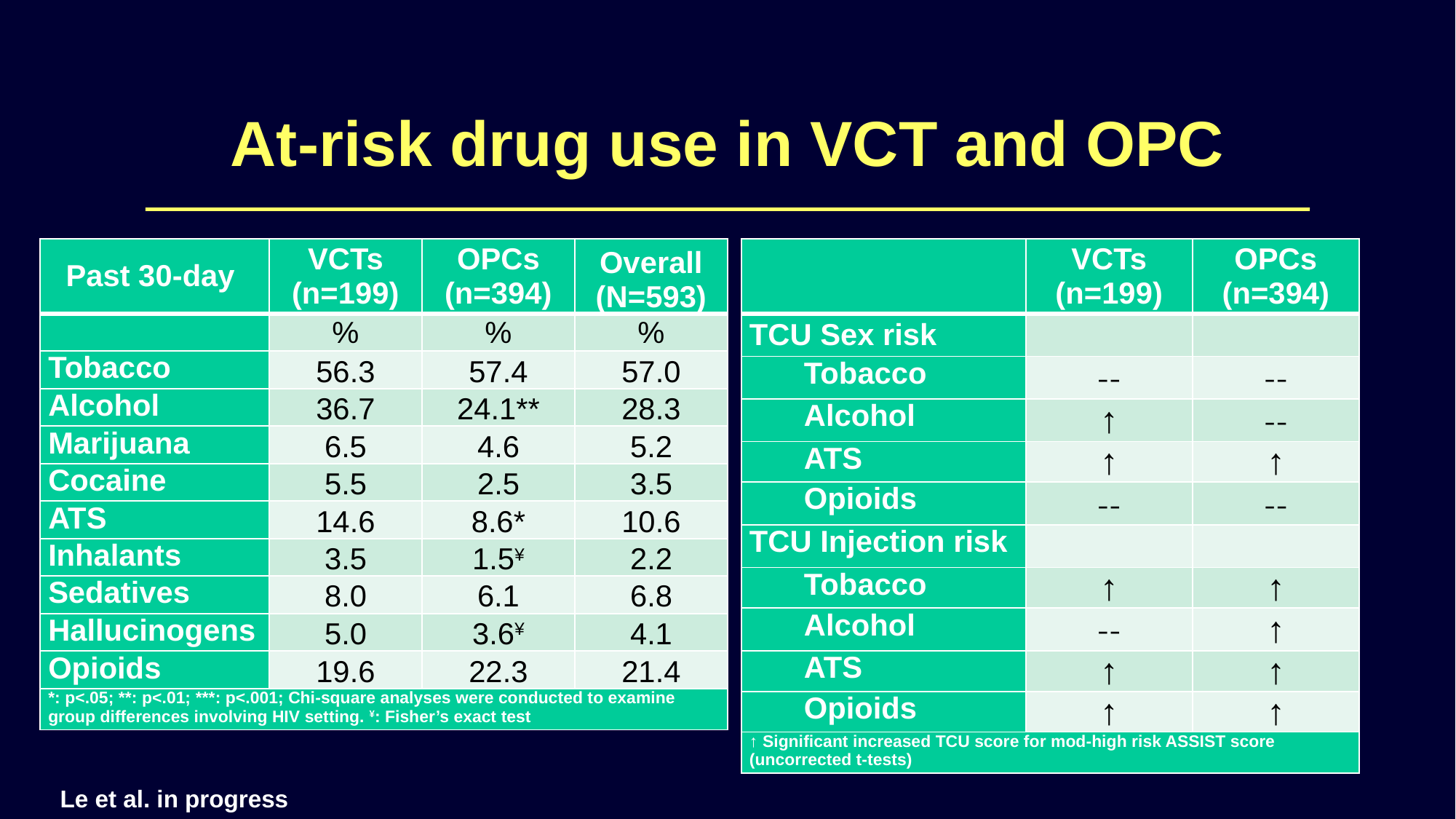

# At-risk drug use in VCT and OPC
| Past 30-day | VCTs (n=199) | OPCs (n=394) | Overall (N=593) |
| --- | --- | --- | --- |
|  | % | % | % |
| Tobacco | 56.3 | 57.4 | 57.0 |
| Alcohol | 36.7 | 24.1\*\* | 28.3 |
| Marijuana | 6.5 | 4.6 | 5.2 |
| Cocaine | 5.5 | 2.5 | 3.5 |
| ATS | 14.6 | 8.6\* | 10.6 |
| Inhalants | 3.5 | 1.5¥ | 2.2 |
| Sedatives | 8.0 | 6.1 | 6.8 |
| Hallucinogens | 5.0 | 3.6¥ | 4.1 |
| Opioids | 19.6 | 22.3 | 21.4 |
| \*: p<.05; \*\*: p<.01; \*\*\*: p<.001; Chi-square analyses were conducted to examine group differences involving HIV setting. ¥: Fisher’s exact test |  |  |  |
|  | VCTs (n=199) | OPCs (n=394) |
| --- | --- | --- |
| TCU Sex risk |  |  |
| Tobacco | -- | -- |
| Alcohol | ↑ | -- |
| ATS | ↑ | ↑ |
| Opioids | -- | -- |
| TCU Injection risk |  |  |
| Tobacco | ↑ | ↑ |
| Alcohol | -- | ↑ |
| ATS | ↑ | ↑ |
| Opioids | ↑ | ↑ |
| ↑ Significant increased TCU score for mod-high risk ASSIST score (uncorrected t-tests) |  |  |
Le et al. in progress